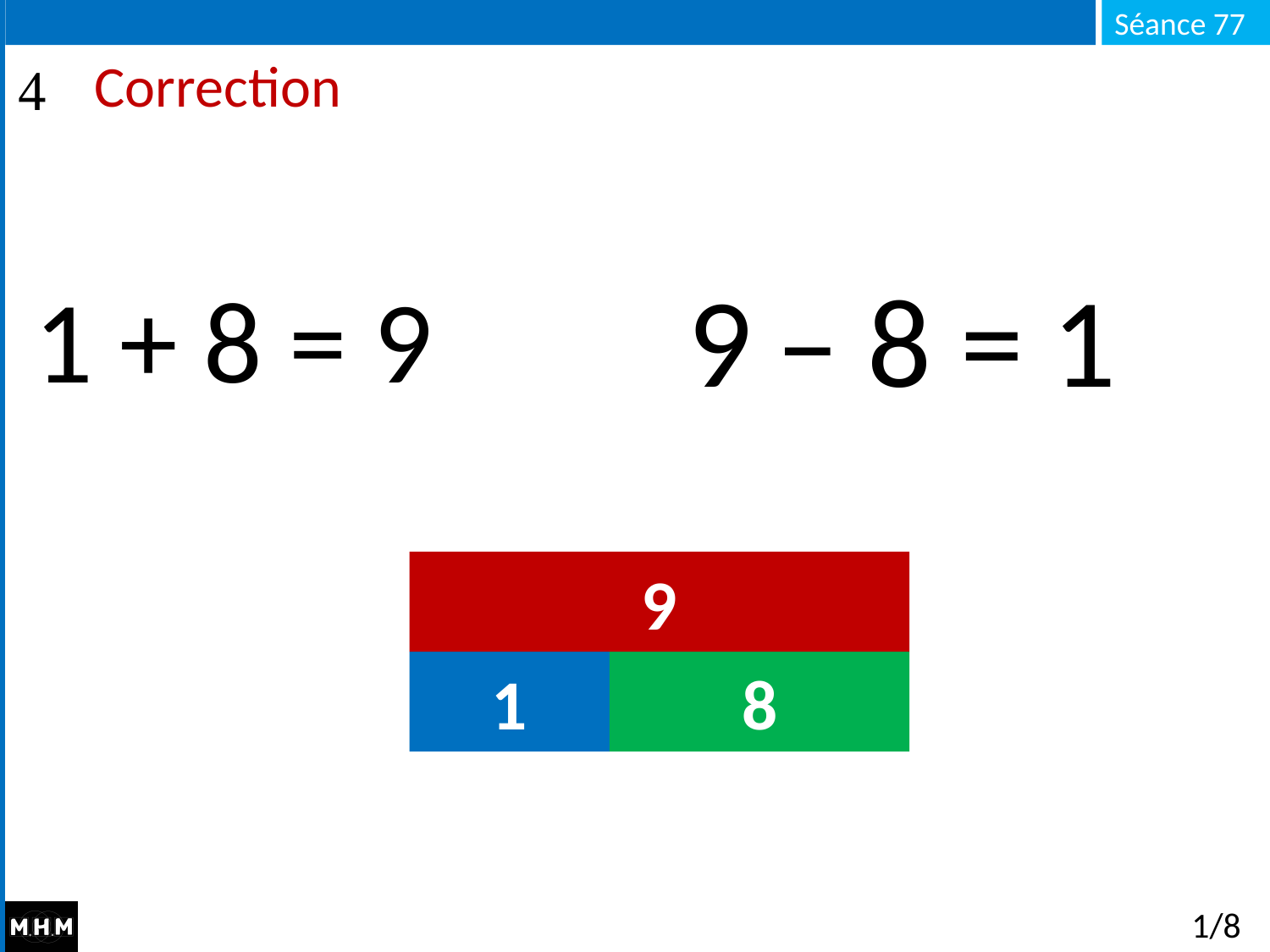

# Correction
9  ­̶  8 = 1
1 + 8 = 9
9
1
8
1/8